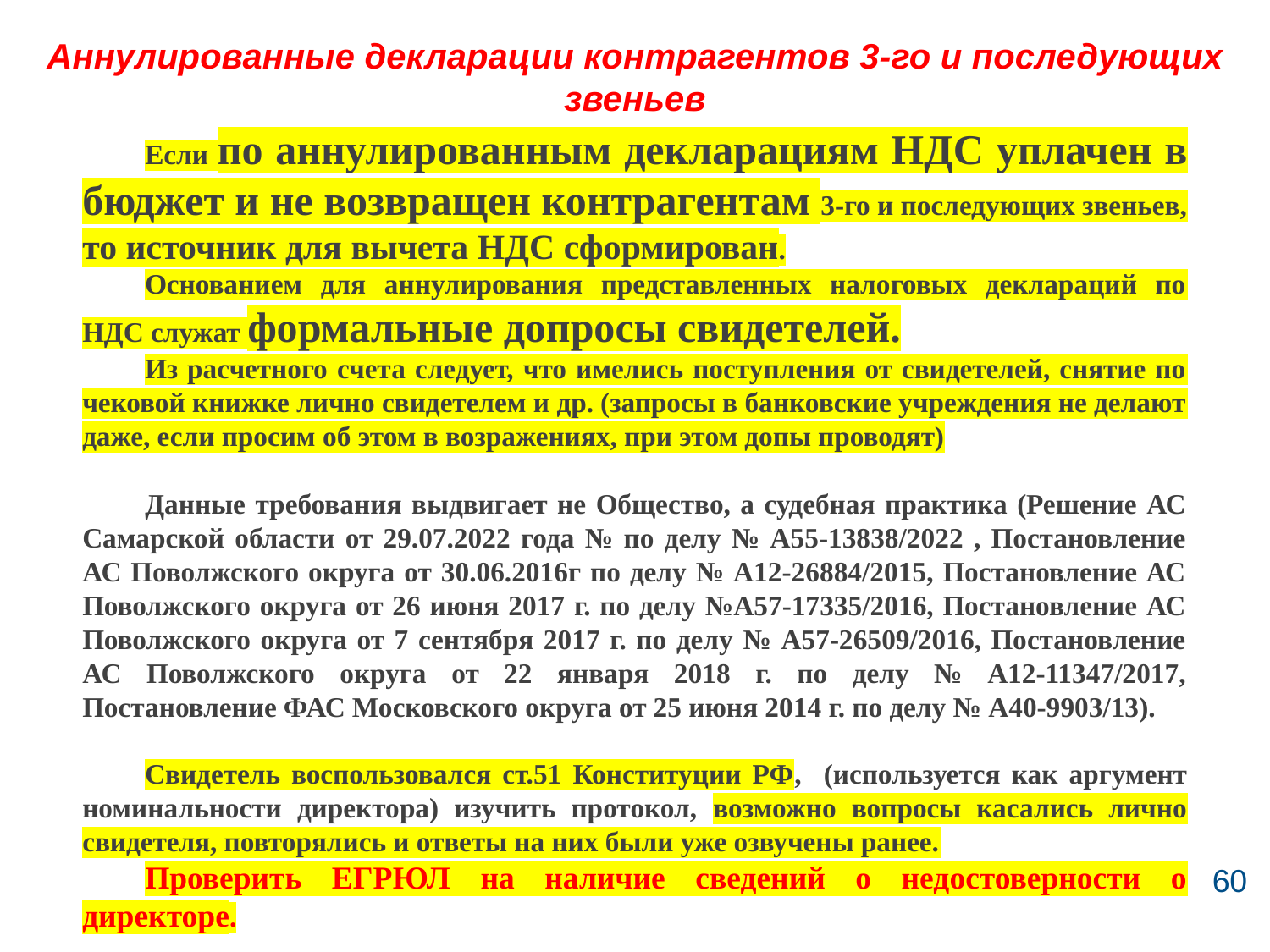

# Аннулированные декларации контрагентов 3-го и последующих звеньев
Если по аннулированным декларациям НДС уплачен в бюджет и не возвращен контрагентам 3-го и последующих звеньев, то источник для вычета НДС сформирован.
Основанием для аннулирования представленных налоговых деклараций по НДС служат формальные допросы свидетелей.
Из расчетного счета следует, что имелись поступления от свидетелей, снятие по чековой книжке лично свидетелем и др. (запросы в банковские учреждения не делают даже, если просим об этом в возражениях, при этом допы проводят)

Данные требования выдвигает не Общество, а судебная практика (Решение АС Самарской области от 29.07.2022 года № по делу № А55-13838/2022 , Постановление АС Поволжского округа от 30.06.2016г по делу № А12-26884/2015, Постановление АС Поволжского округа от 26 июня 2017 г. по делу №А57-17335/2016, Постановление АС Поволжского округа от 7 сентября 2017 г. по делу № А57-26509/2016, Постановление АС Поволжского округа от 22 января 2018 г. по делу № А12-11347/2017, Постановление ФАС Московского округа от 25 июня 2014 г. по делу № А40-9903/13).

Свидетель воспользовался ст.51 Конституции РФ,  (используется как аргумент номинальности директора) изучить протокол, возможно вопросы касались лично свидетеля, повторялись и ответы на них были уже озвучены ранее.
Проверить ЕГРЮЛ на наличие сведений о недостоверности о директоре.